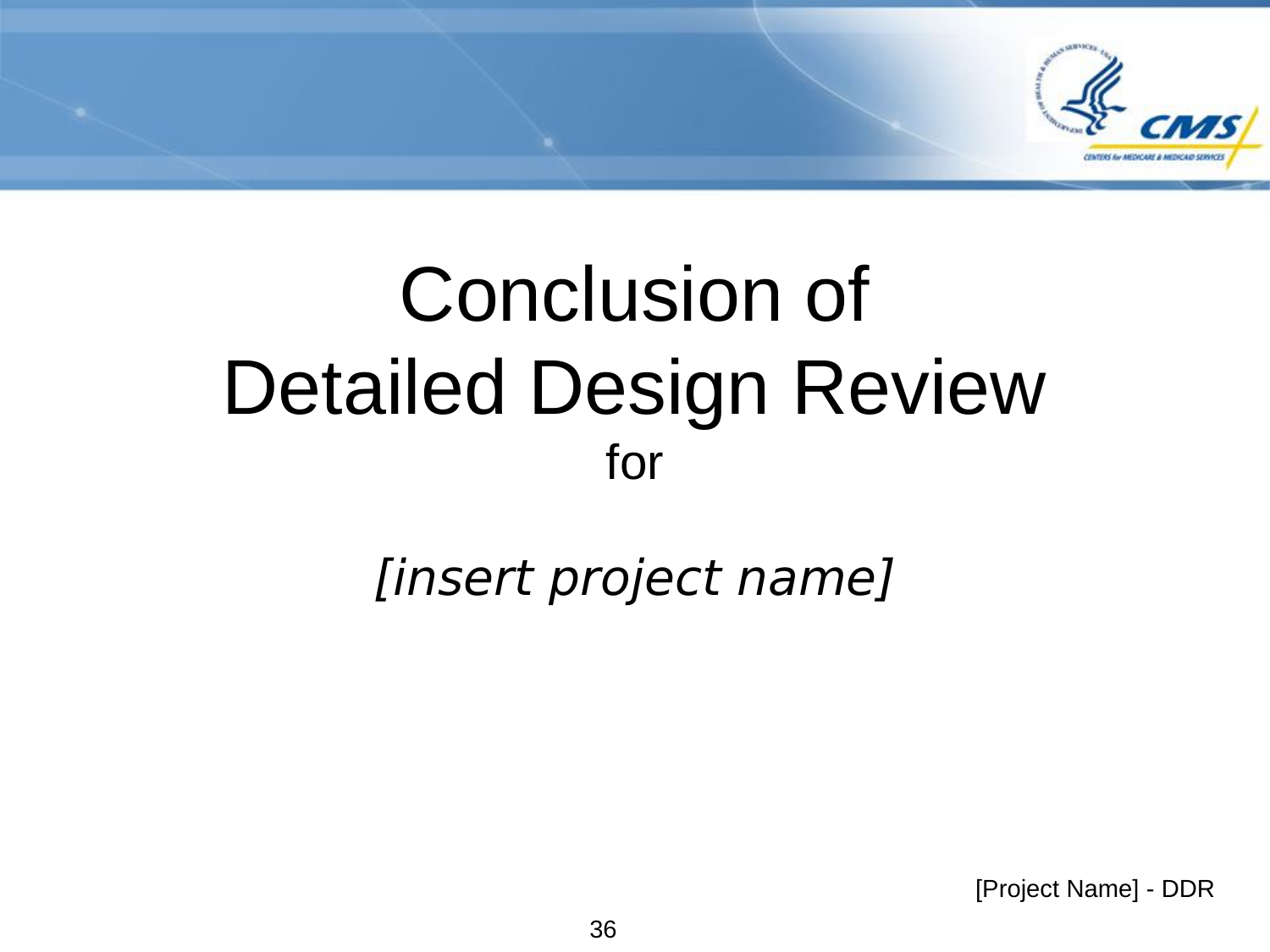

# Conclusion of Detailed Design Review for
[insert project name]
[Project Name] - DDR
36